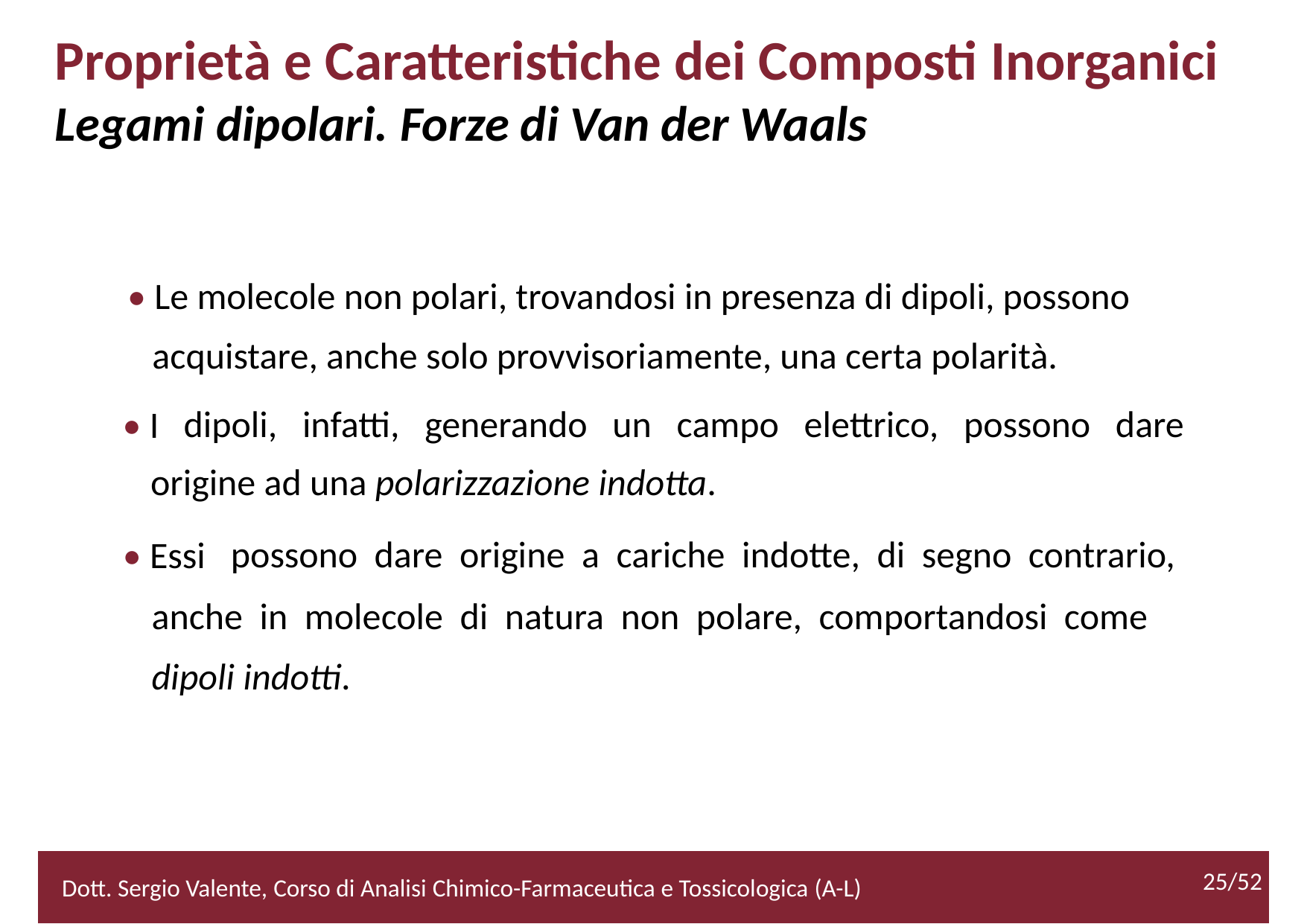

Proprietà e Caratteristiche dei Composti Inorganici
Legami dipolari. Forze di Van der Waals
• Le molecole non polari, trovandosi in presenza di dipoli, possono

	acquistare, anche solo provvisoriamente, una certa polarità.
• I
dipoli,   infatti,   generando   un   campo   elettrico,   possono   dare
origine ad una polarizzazione indotta.
• Essi
possono  dare  origine  a  cariche  indotte,  di  segno  contrario,
anche  in  molecole  di  natura  non  polare,  comportandosi  come

dipoli indotti.

25/52
Dott. Sergio Valente, Corso di Analisi Chimico-Farmaceutica e Tossicologica (A-L)